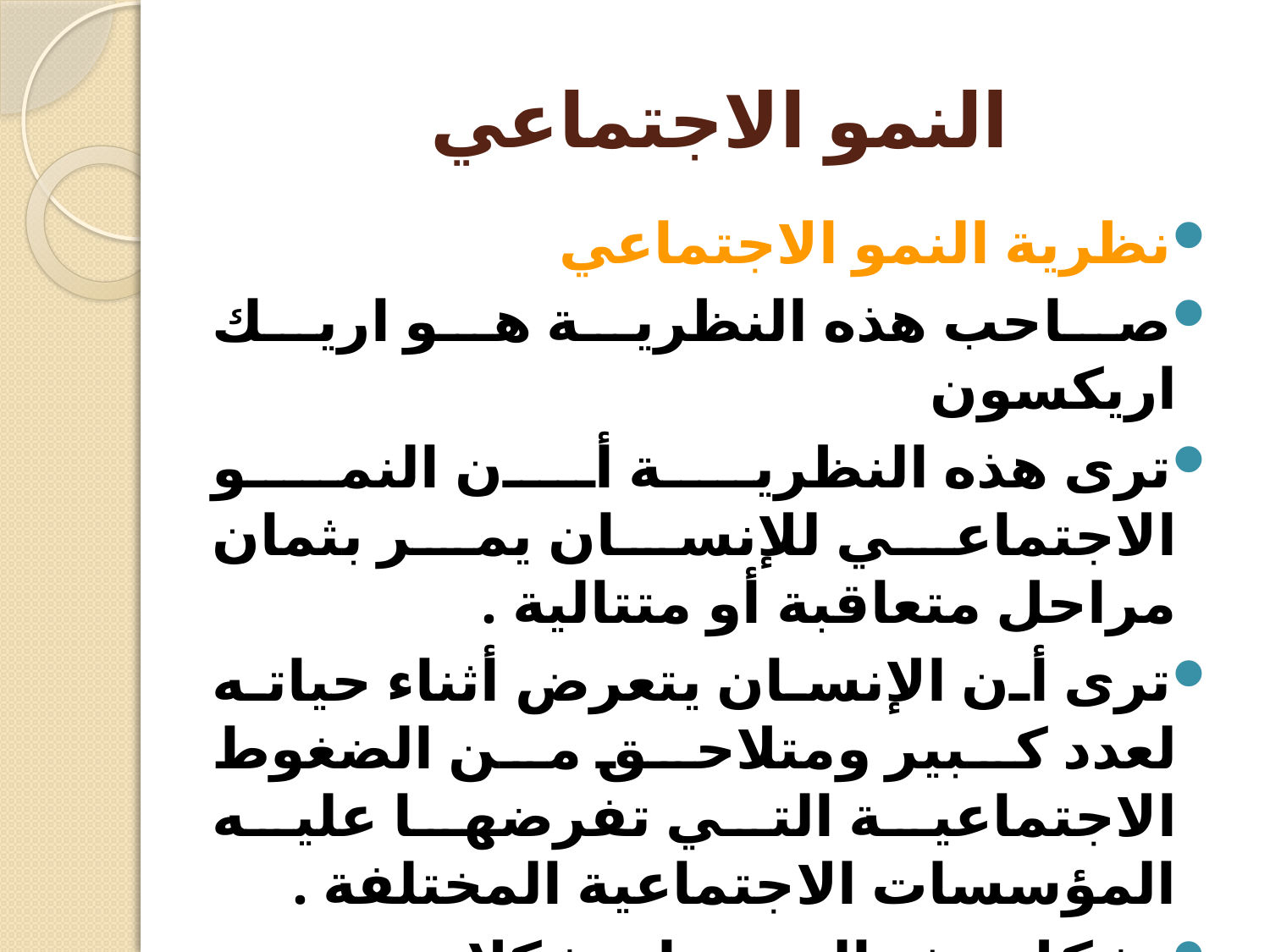

# النمو الاجتماعي
نظرية النمو الاجتماعي
صاحب هذه النظرية هو اريك اريكسون
ترى هذه النظرية أن النمو الاجتماعي للإنسان يمر بثمان مراحل متعاقبة أو متتالية .
ترى أن الإنسان يتعرض أثناء حياته لعدد كبير ومتلاحق من الضغوط الاجتماعية التي تفرضها عليه المؤسسات الاجتماعية المختلفة .
تشكل هذه الضغوط مشكلات يتوجب على الفرد التعامل معها والقيام بحلها .